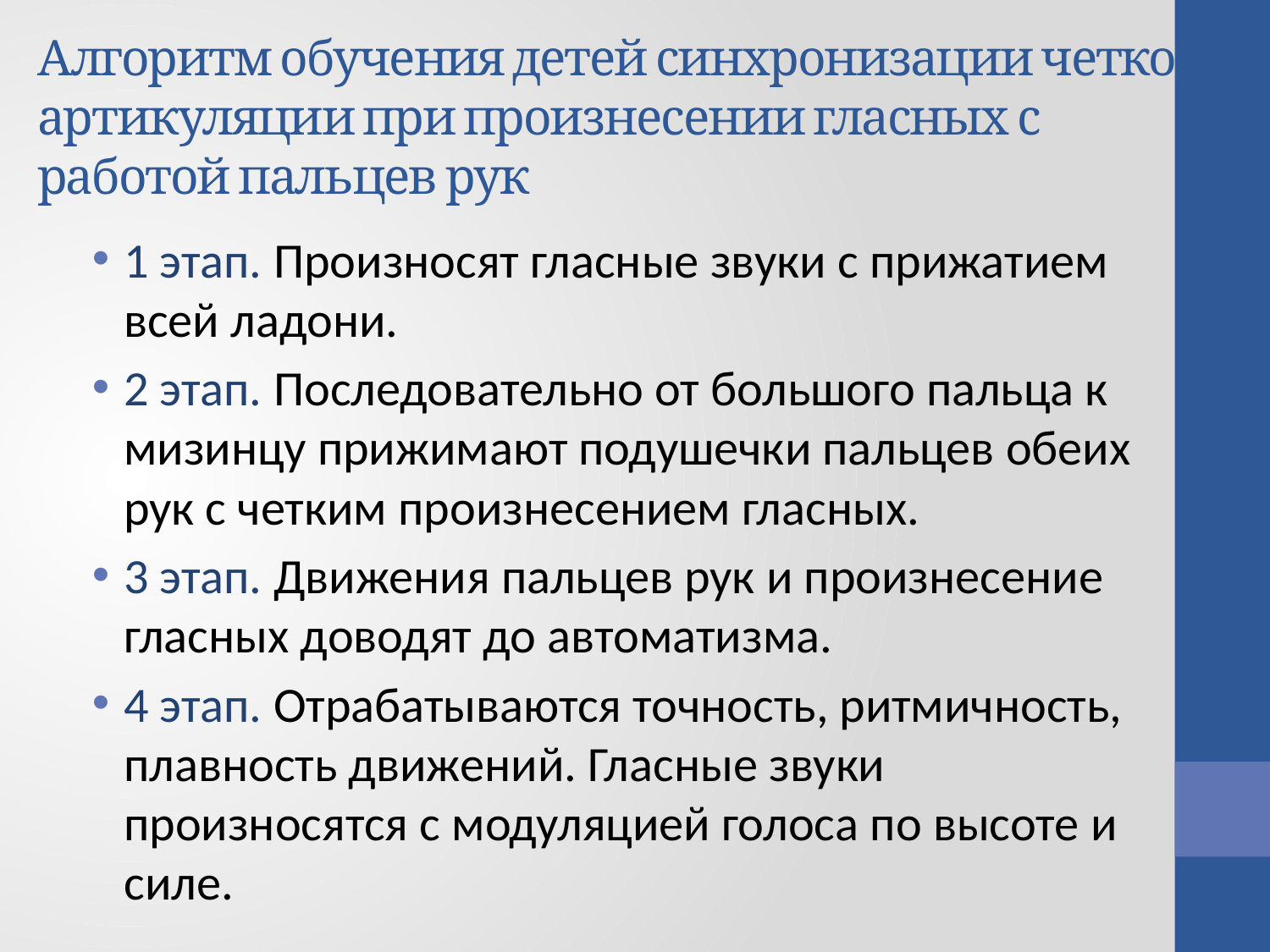

# Алгоритм обучения детей синхронизации четкой артикуляции при произнесении гласных с работой пальцев рук
1 этап. Произносят гласные звуки с прижатием всей ладони.
2 этап. Последовательно от большого пальца к мизинцу прижимают подушечки пальцев обеих рук с четким произнесением гласных.
3 этап. Движения пальцев рук и произнесение гласных доводят до автоматизма.
4 этап. Отрабатываются точность, ритмичность, плавность движений. Гласные звуки произносятся с модуляцией голоса по высоте и силе.